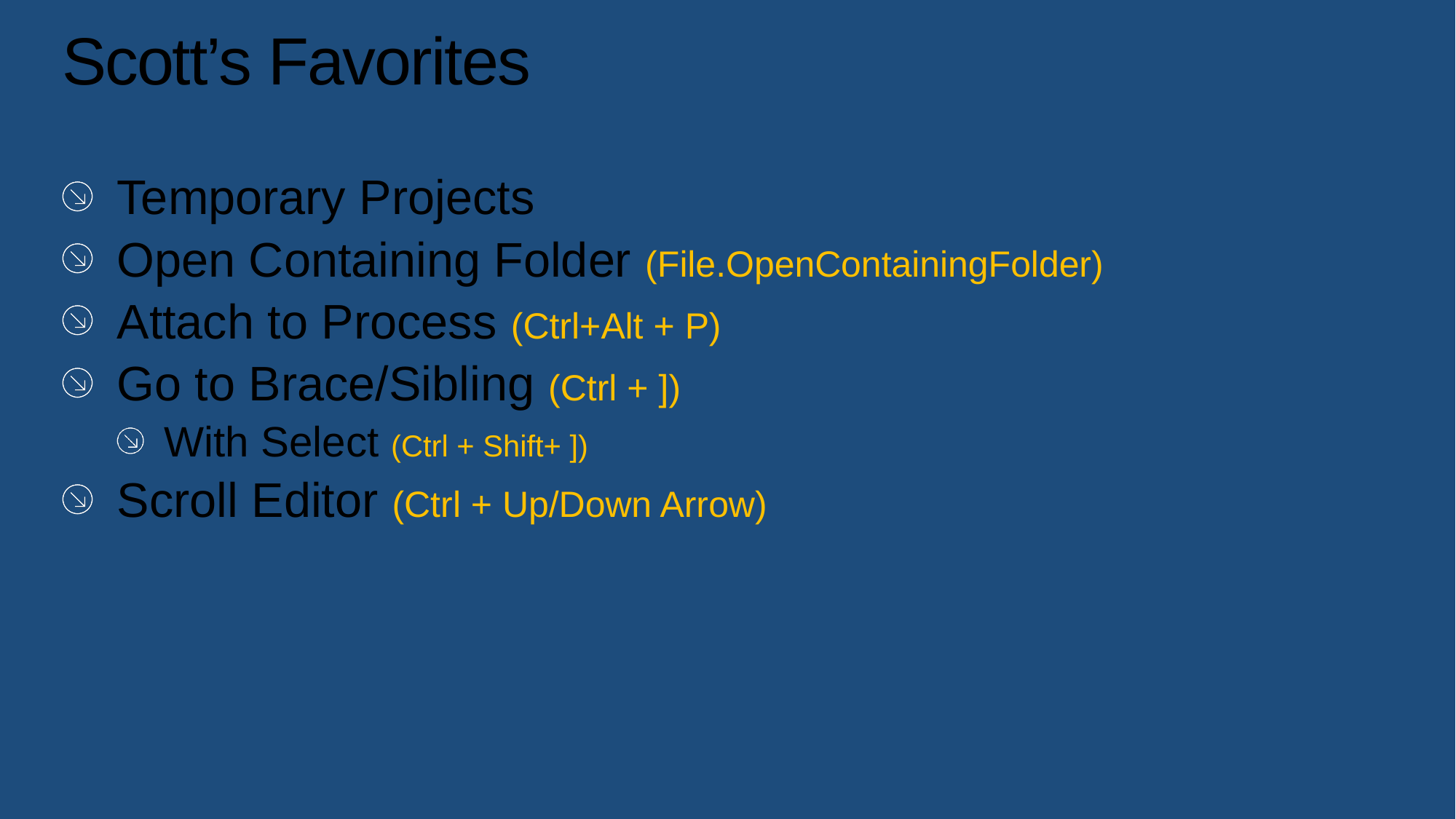

# Scott’s Favorites
Temporary Projects
Open Containing Folder (File.OpenContainingFolder)
Attach to Process (Ctrl+Alt + P)
Go to Brace/Sibling (Ctrl + ])
With Select (Ctrl + Shift+ ])
Scroll Editor (Ctrl + Up/Down Arrow)